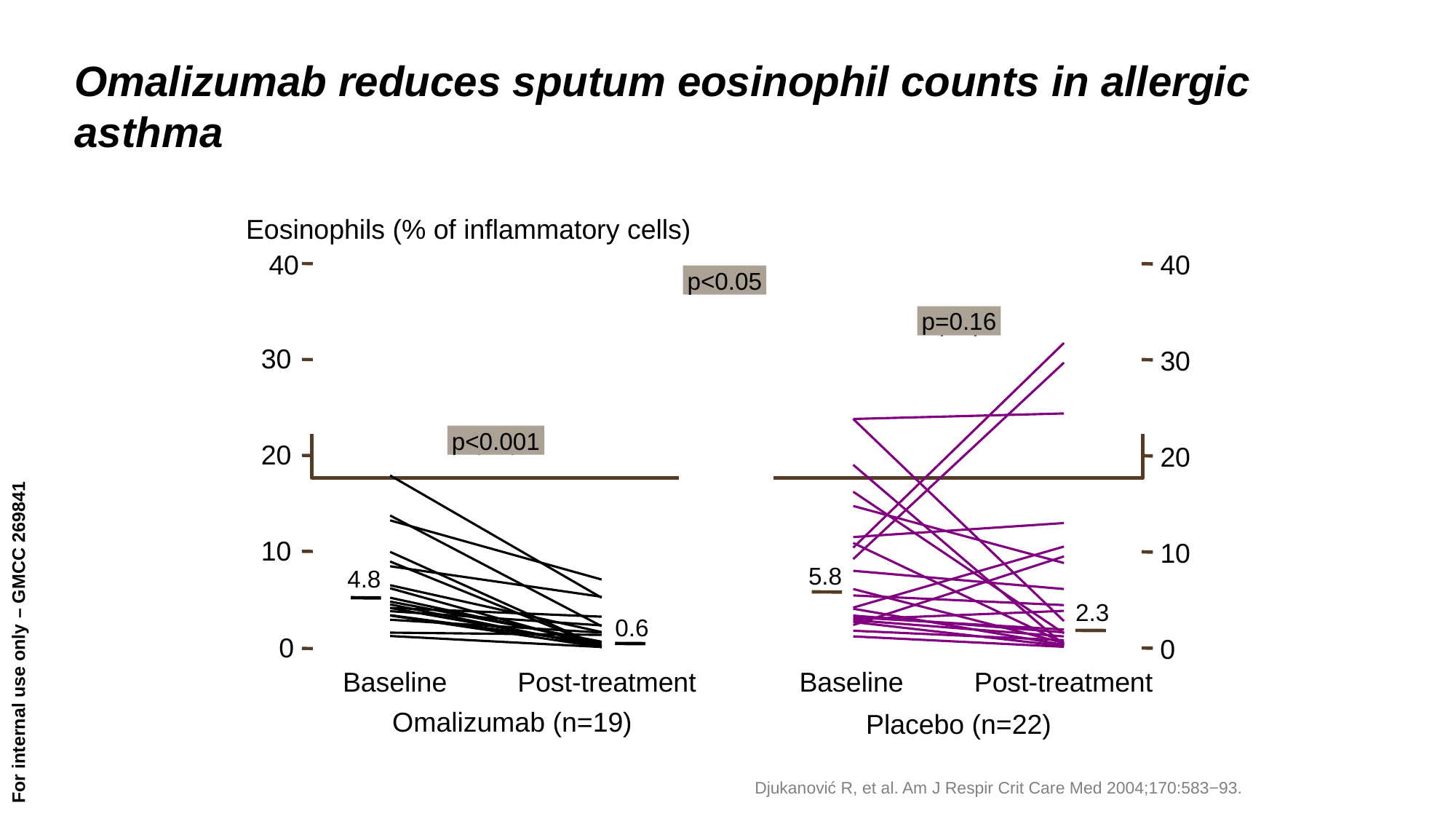

# Omalizumab reduces sputum eosinophil counts in allergic asthma
Eosinophils (% of inflammatory cells)
40
40
40

p<0.05

p=0.16

30

30

p<0.001

20
20

10
10

5.8
4.8

2.3

0.6
0

0

Baseline
Post-treatment
Baseline
Post-treatment
Omalizumab (n=19)
Placebo (n=22)
Djukanović R, et al. Am J Respir Crit Care Med 2004;170:583−93.